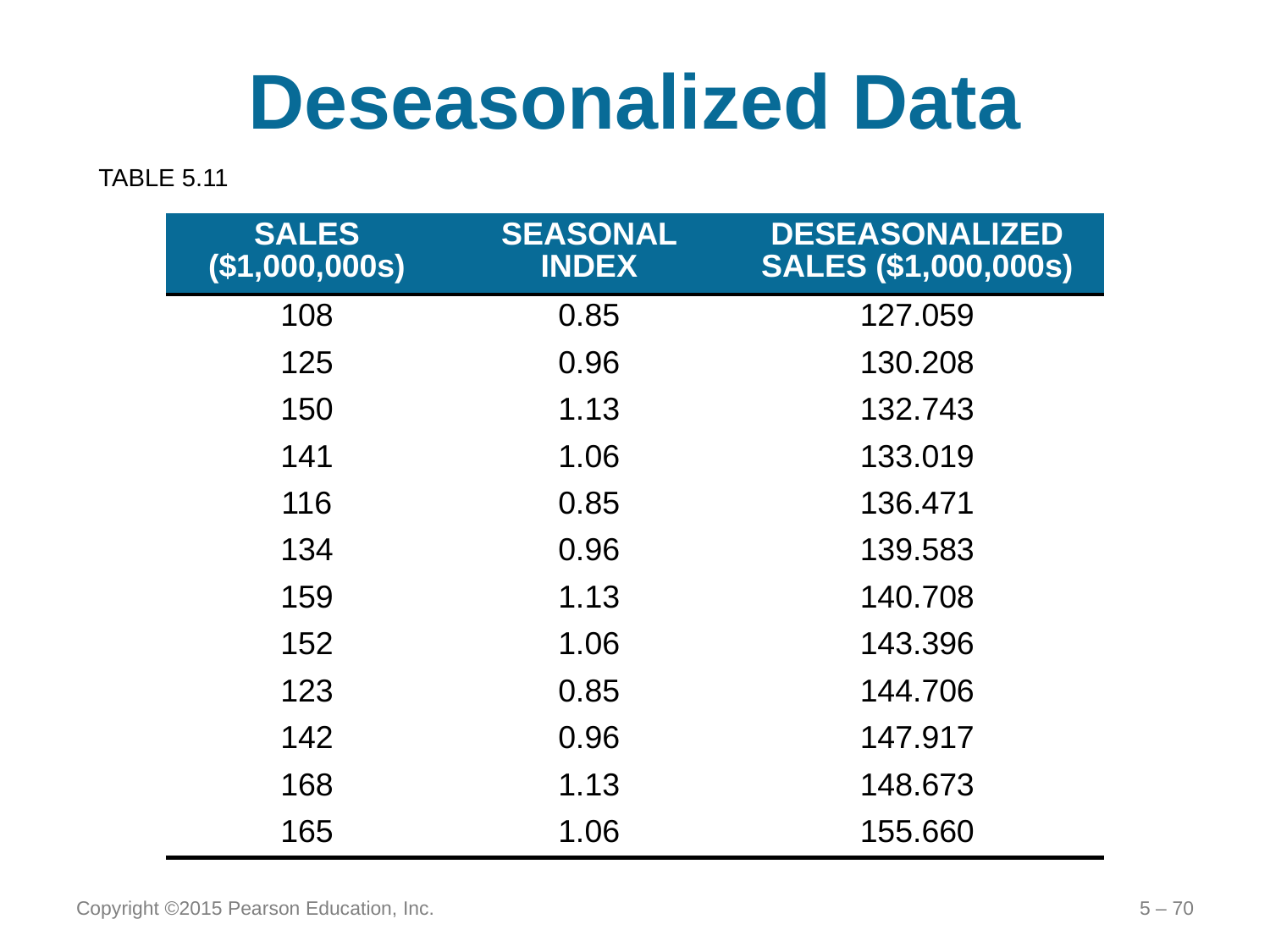

# Deseasonalized Data
TABLE 5.11
| SALES ($1,000,000s) | SEASONAL INDEX | DESEASONALIZED SALES ($1,000,000s) |
| --- | --- | --- |
| 108 | 0.85 | 127.059 |
| 125 | 0.96 | 130.208 |
| 150 | 1.13 | 132.743 |
| 141 | 1.06 | 133.019 |
| 116 | 0.85 | 136.471 |
| 134 | 0.96 | 139.583 |
| 159 | 1.13 | 140.708 |
| 152 | 1.06 | 143.396 |
| 123 | 0.85 | 144.706 |
| 142 | 0.96 | 147.917 |
| 168 | 1.13 | 148.673 |
| 165 | 1.06 | 155.660 |
Copyright ©2015 Pearson Education, Inc.
5 – 70